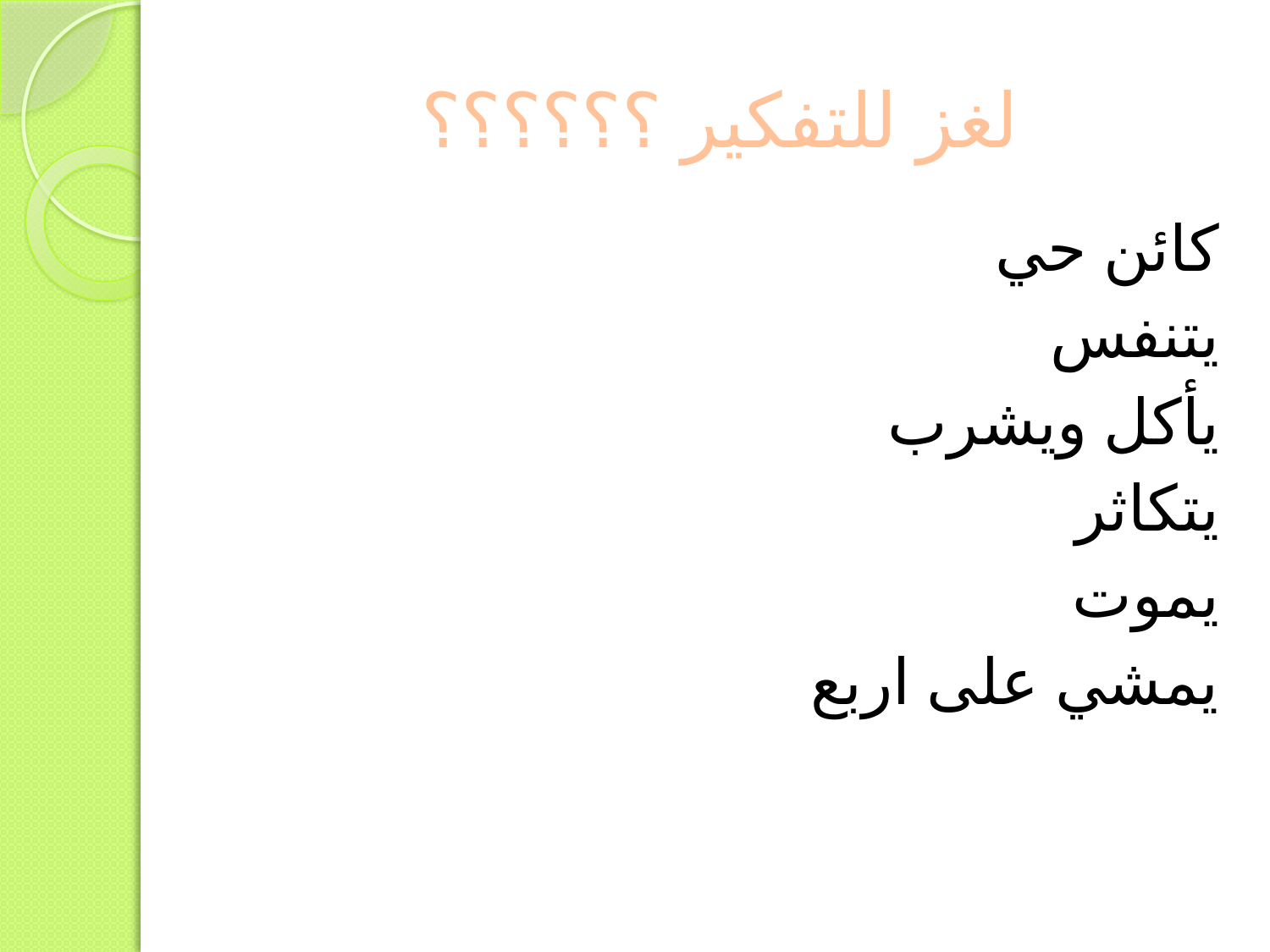

# لغز للتفكير ؟؟؟؟؟؟
كائن حي
يتنفس
يأكل ويشرب
يتكاثر
يموت
يمشي على اربع